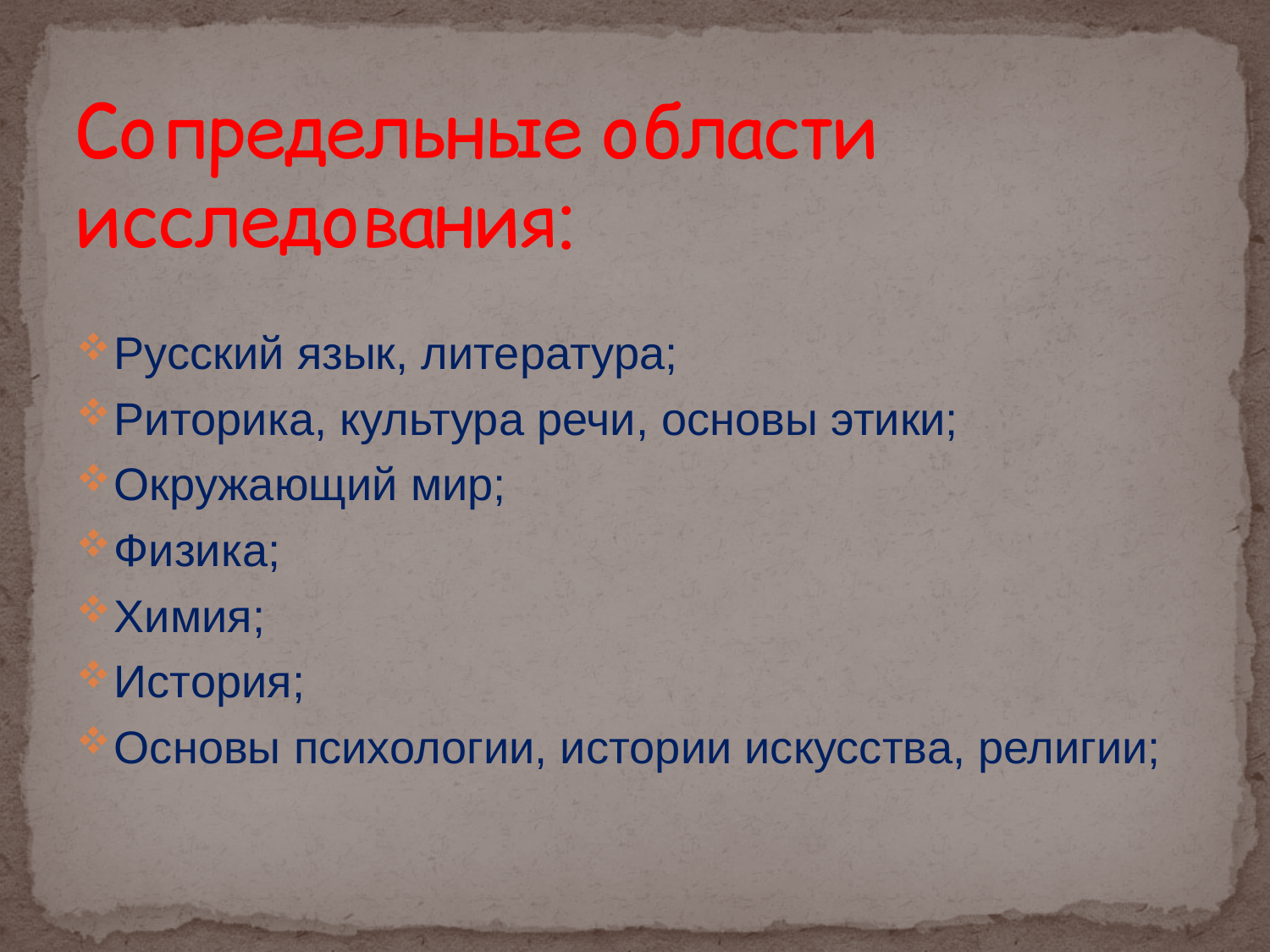

# Сопредельные области исследования:
Русский язык, литература;
Риторика, культура речи, основы этики;
Окружающий мир;
Физика;
Химия;
История;
Основы психологии, истории искусства, религии;